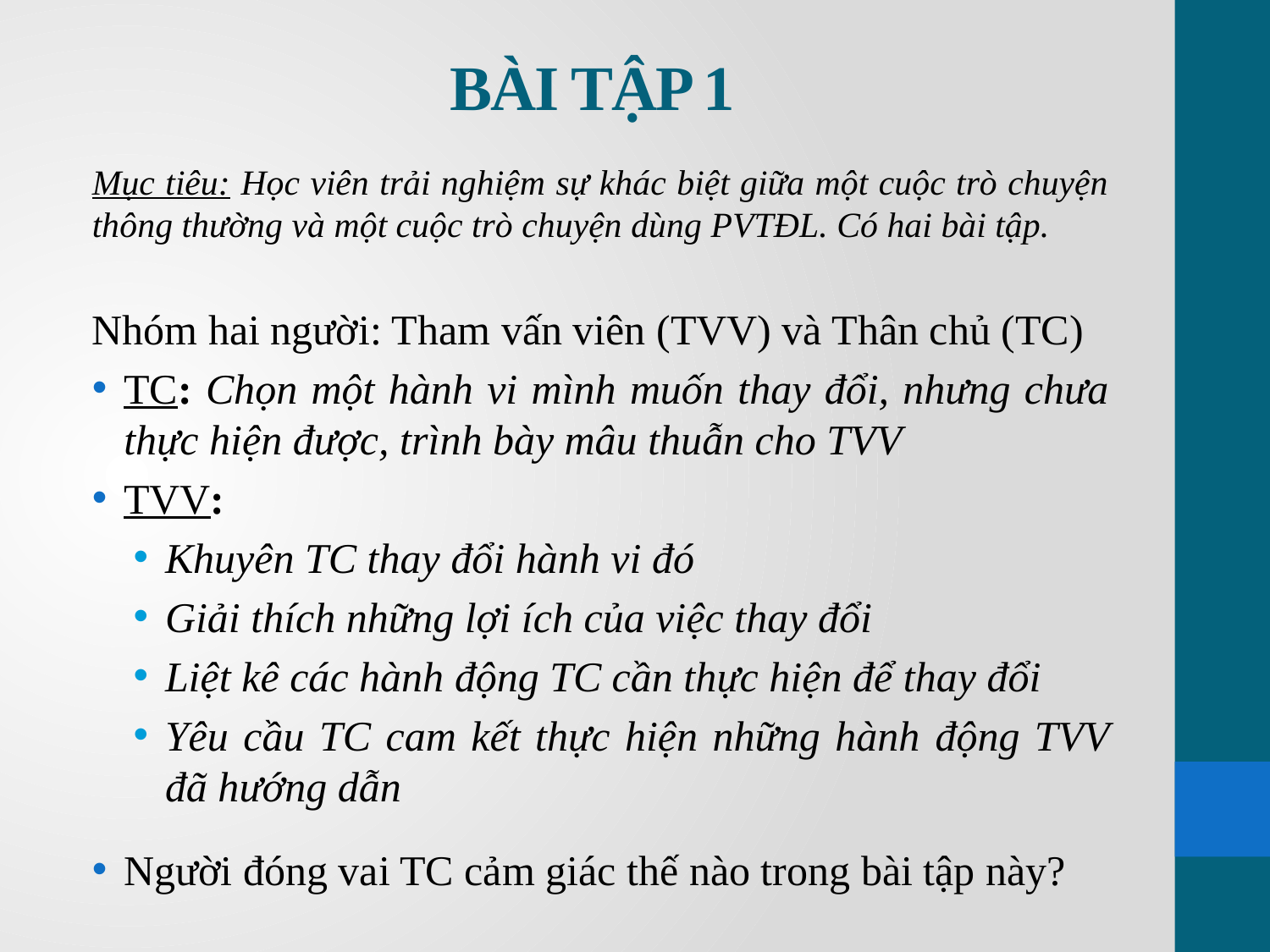

# BÀI TẬP 1
Mục tiêu: Học viên trải nghiệm sự khác biệt giữa một cuộc trò chuyện thông thường và một cuộc trò chuyện dùng PVTĐL. Có hai bài tập.

Nhóm hai người: Tham vấn viên (TVV) và Thân chủ (TC)
TC: Chọn một hành vi mình muốn thay đổi, nhưng chưa thực hiện được, trình bày mâu thuẫn cho TVV
TVV:
Khuyên TC thay đổi hành vi đó
Giải thích những lợi ích của việc thay đổi
Liệt kê các hành động TC cần thực hiện để thay đổi
Yêu cầu TC cam kết thực hiện những hành động TVV đã hướng dẫn

Người đóng vai TC cảm giác thế nào trong bài tập này?